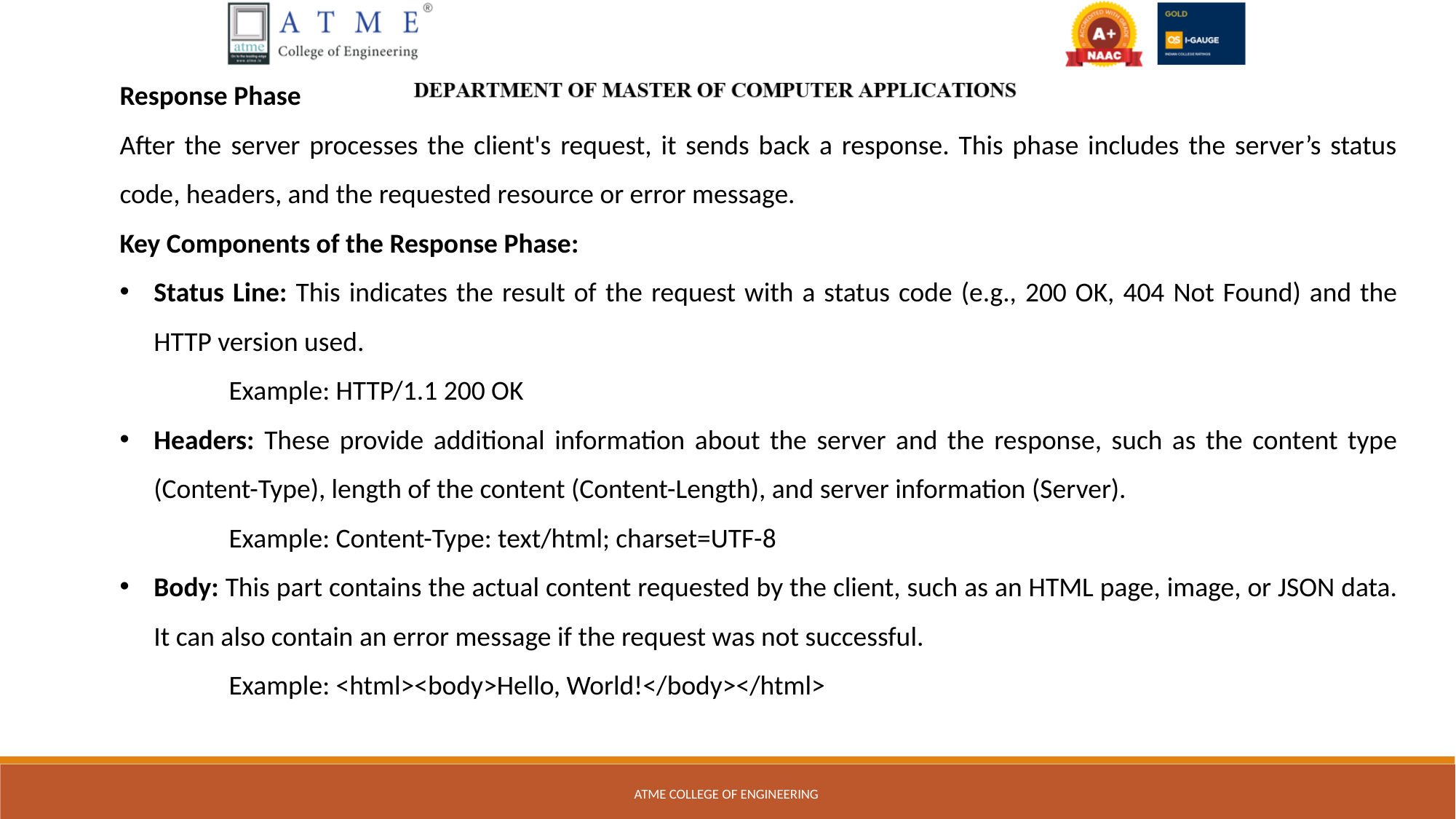

Response Phase
After the server processes the client's request, it sends back a response. This phase includes the server’s status code, headers, and the requested resource or error message.
Key Components of the Response Phase:
Status Line: This indicates the result of the request with a status code (e.g., 200 OK, 404 Not Found) and the HTTP version used.
	Example: HTTP/1.1 200 OK
Headers: These provide additional information about the server and the response, such as the content type (Content-Type), length of the content (Content-Length), and server information (Server).
	Example: Content-Type: text/html; charset=UTF-8
Body: This part contains the actual content requested by the client, such as an HTML page, image, or JSON data. It can also contain an error message if the request was not successful.
	Example: <html><body>Hello, World!</body></html>

ATME COLLEGE OF ENGINEERING